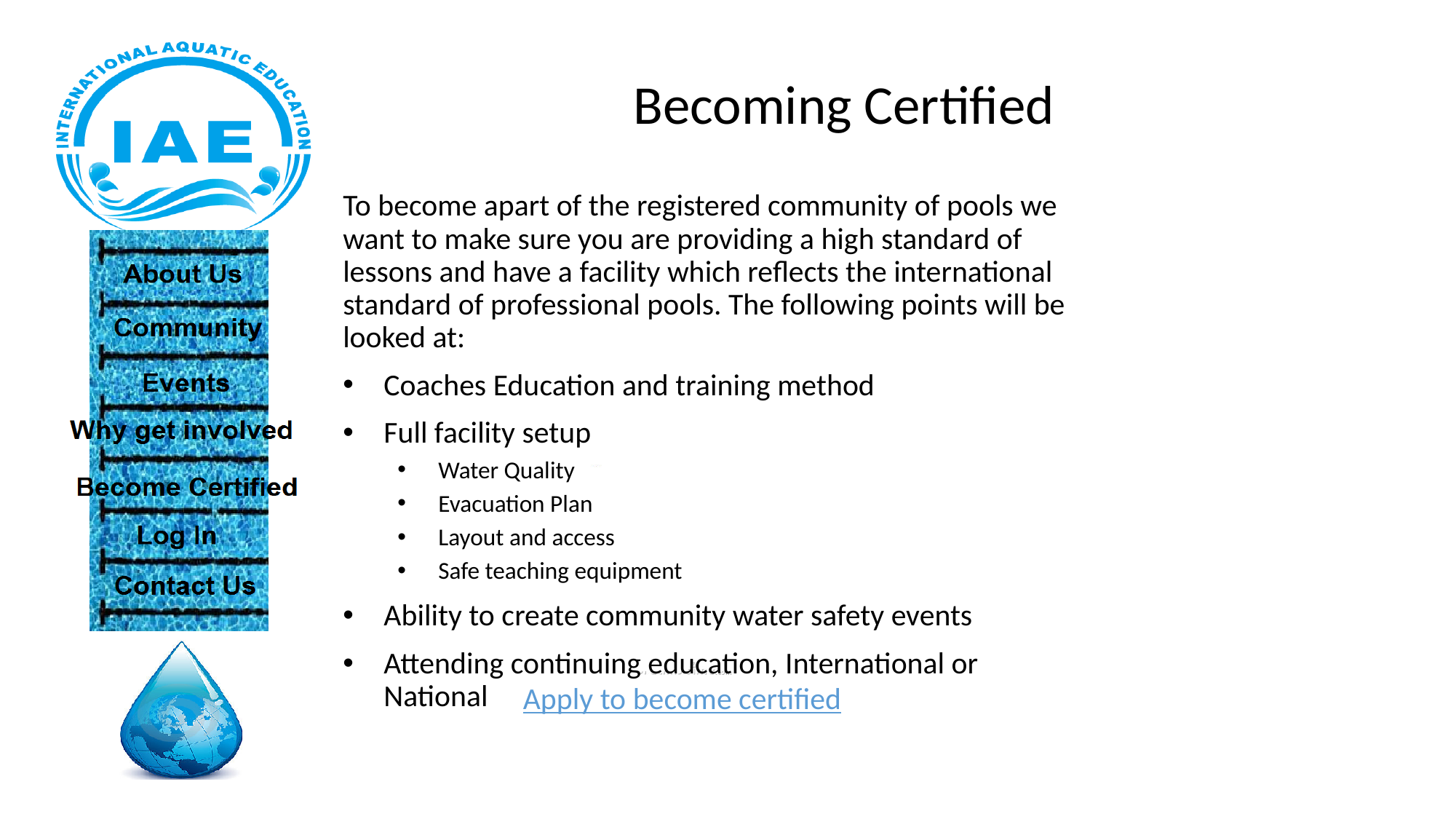

# Becoming Certified
To become apart of the registered community of pools we want to make sure you are providing a high standard of lessons and have a facility which reflects the international standard of professional pools. The following points will be looked at:
Coaches Education and training method
Full facility setup
Water Quality
Evacuation Plan
Layout and access
Safe teaching equipment
Ability to create community water safety events
Attending continuing education, International or National

Apply to become certified